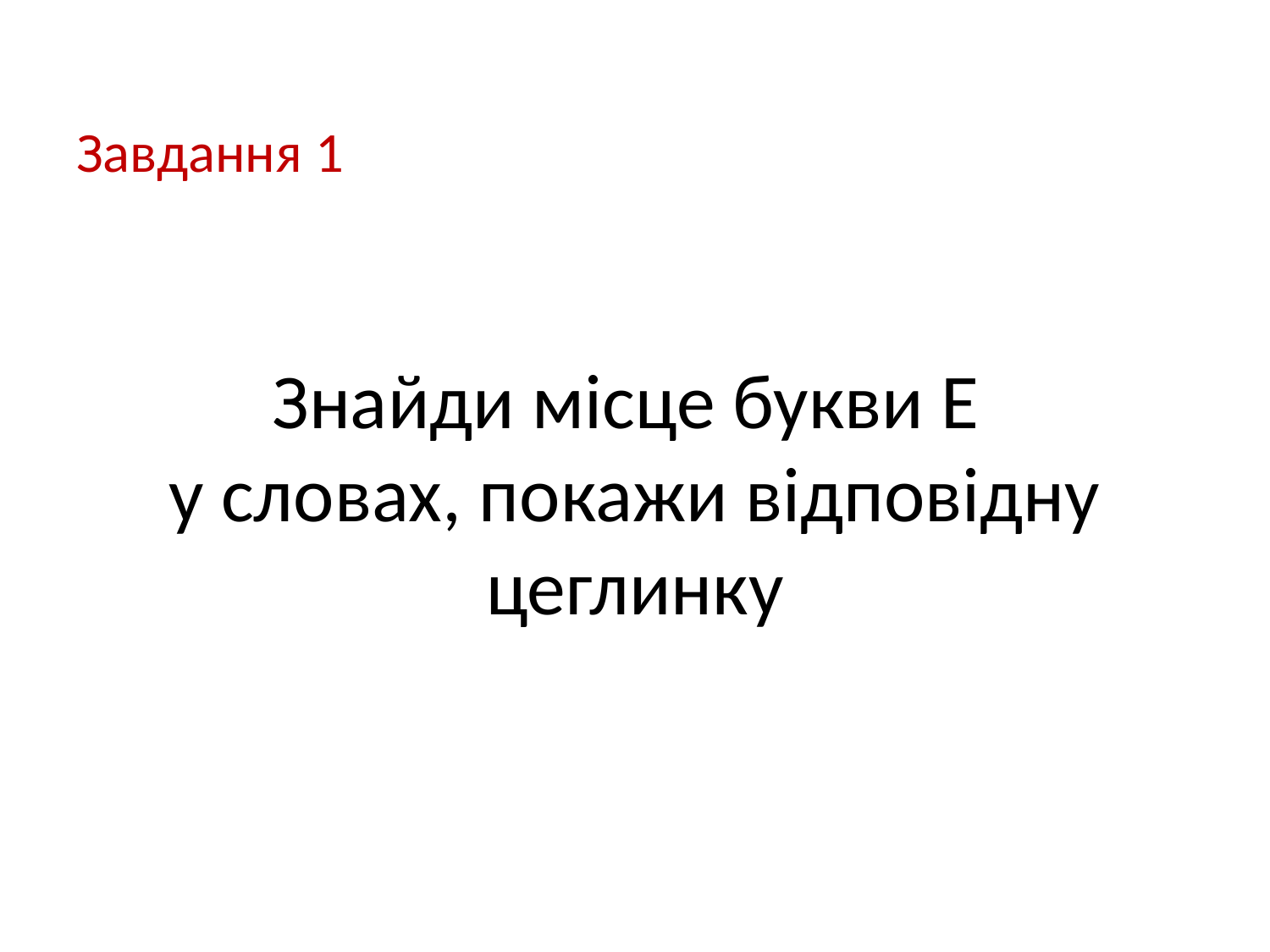

Завдання 1
# Знайди місце букви Е у словах, покажи відповідну цеглинку